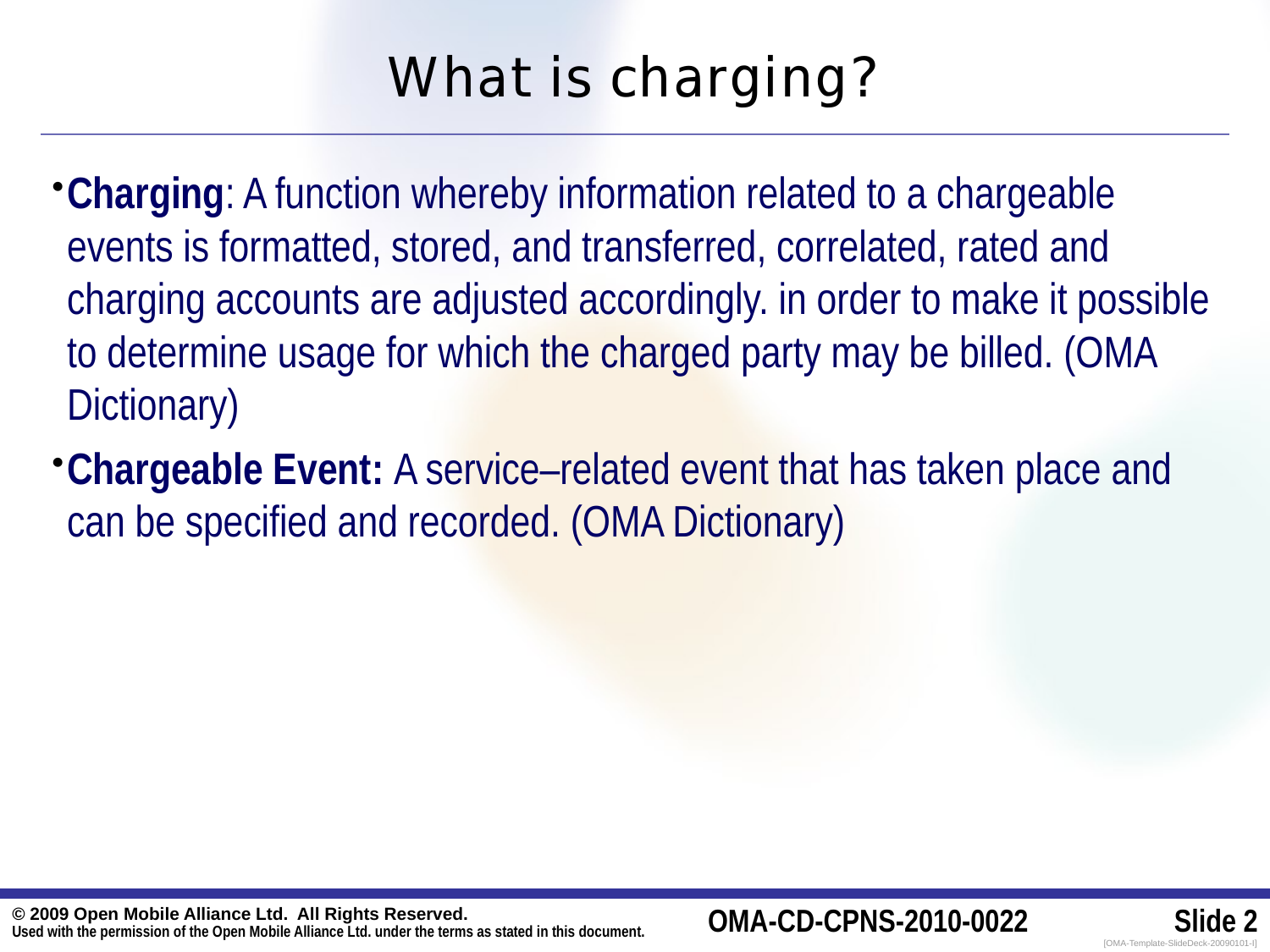

# What is charging?
Charging: A function whereby information related to a chargeable events is formatted, stored, and transferred, correlated, rated and charging accounts are adjusted accordingly. in order to make it possible to determine usage for which the charged party may be billed. (OMA Dictionary)
Chargeable Event: A service–related event that has taken place and can be specified and recorded. (OMA Dictionary)